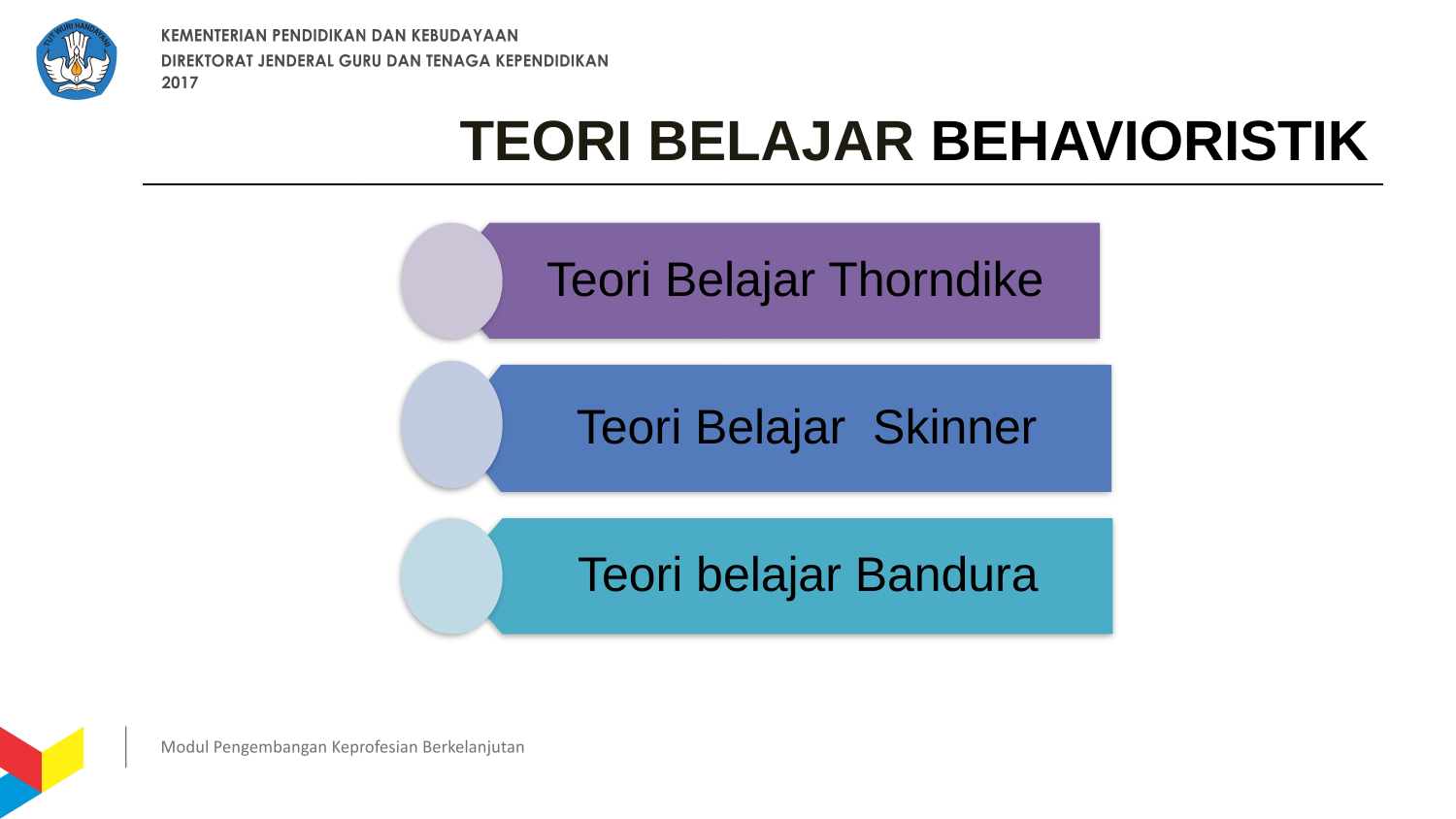

# TEORI BELAJAR BEHAVIORISTIK

Teori Belajar Thorndike

Teori Belajar  Skinner
Teori belajar Bandura